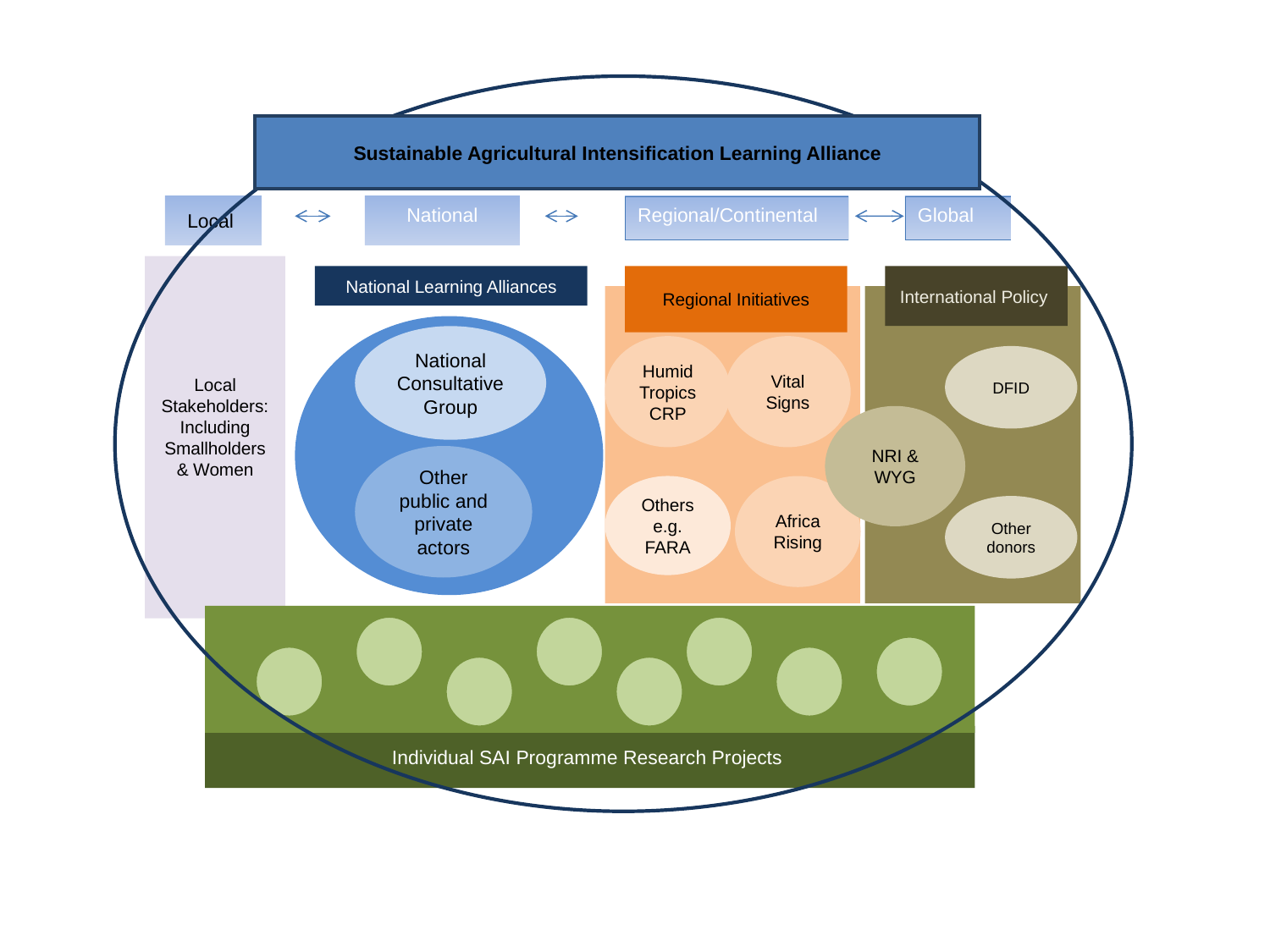

Sustainable Agricultural Intensification Learning Alliance
Local
National
Regional/Continental
Global

Local Stakeholders: Including Smallholders & Women

National Learning Alliances
Regional Initiatives
International Policy

National Consultative Group
Humid Tropics CRP
Vital Signs
DFID
NRI & WYG
Other public and private
actors
Others e.g. FARA
Africa Rising
Other donors

Individual SAI Programme Research Projects